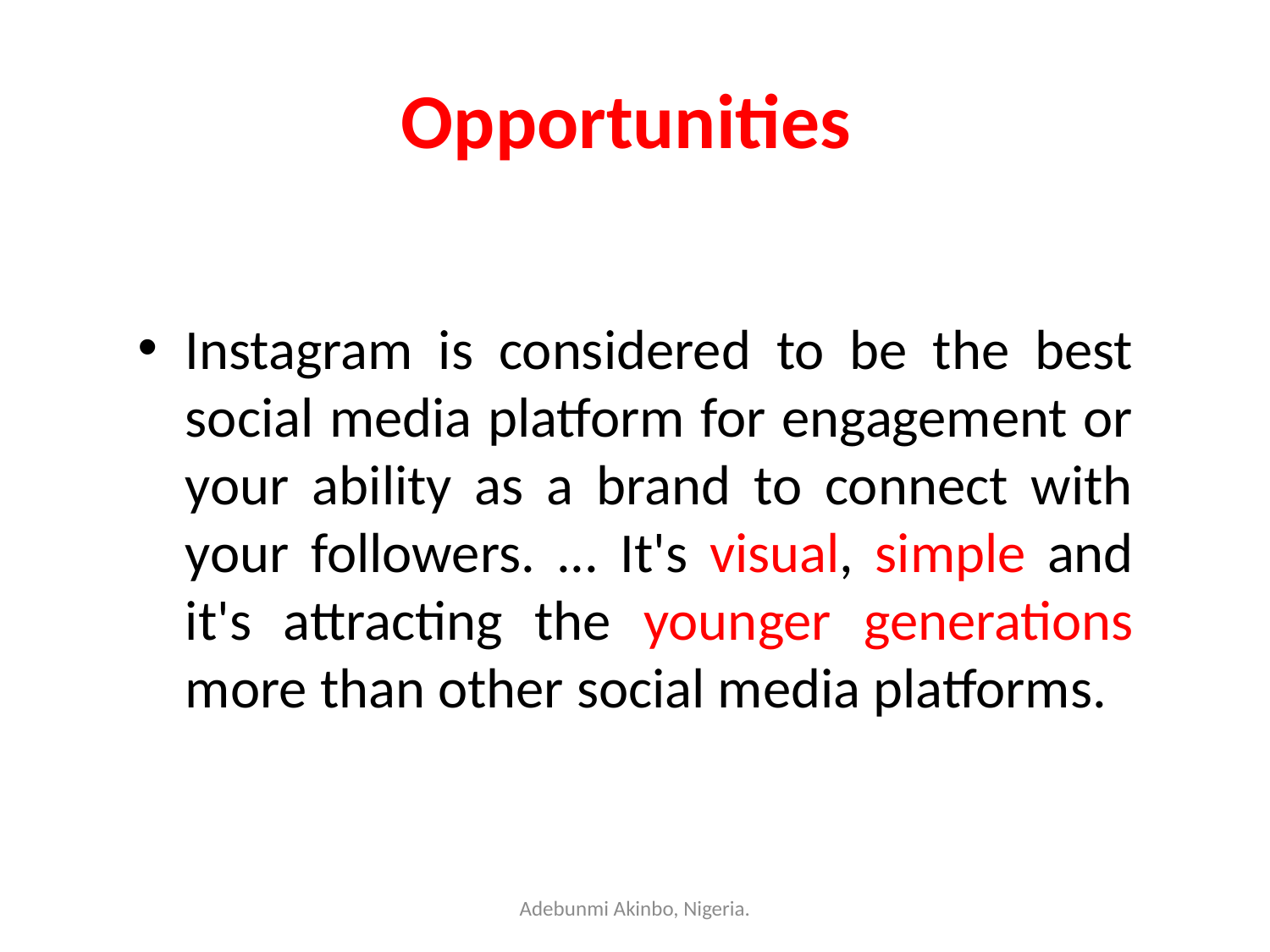

# Opportunities
Instagram is considered to be the best social media platform for engagement or your ability as a brand to connect with your followers. ... It's visual, simple and it's attracting the younger generations more than other social media platforms.
Adebunmi Akinbo, Nigeria.